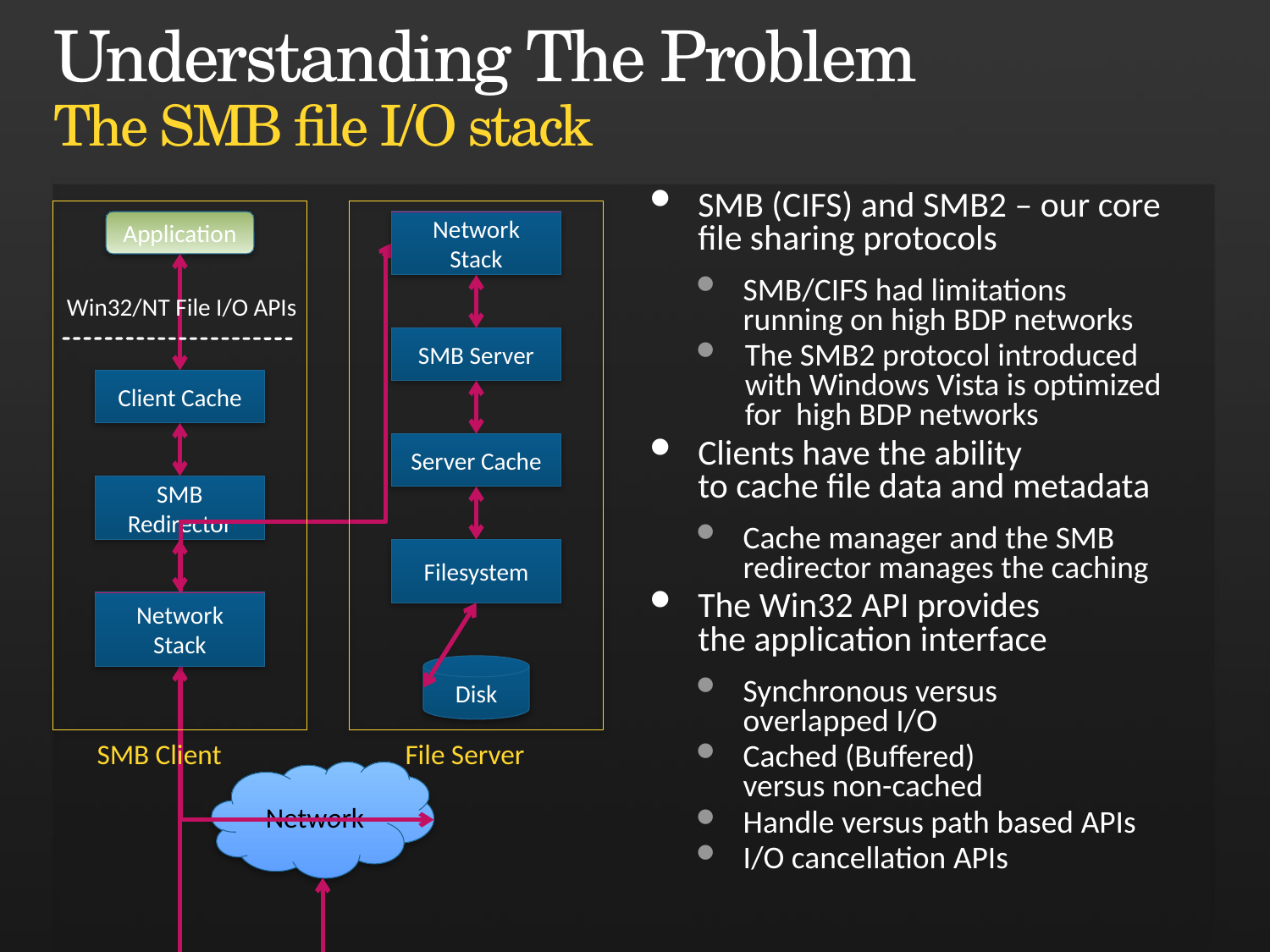

# Understanding The Problem The SMB file I/O stack
SMB (CIFS) and SMB2 – our core file sharing protocols
SMB/CIFS had limitations running on high BDP networks
The SMB2 protocol introduced with Windows Vista is optimized for  high BDP networks
Clients have the ability
to cache file data and metadata
Cache manager and the SMB redirector manages the caching
The Win32 API provides
the application interface
Synchronous versus
overlapped I/O
Cached (Buffered)
versus non-cached
Handle versus path based APIs
I/O cancellation APIs

Application
Network Stack
Win32/NT File I/O APIs
SMB Server
Client Cache
Server Cache
SMB Redirector
Filesystem
Network Stack
Disk
SMB Client
File Server
Network